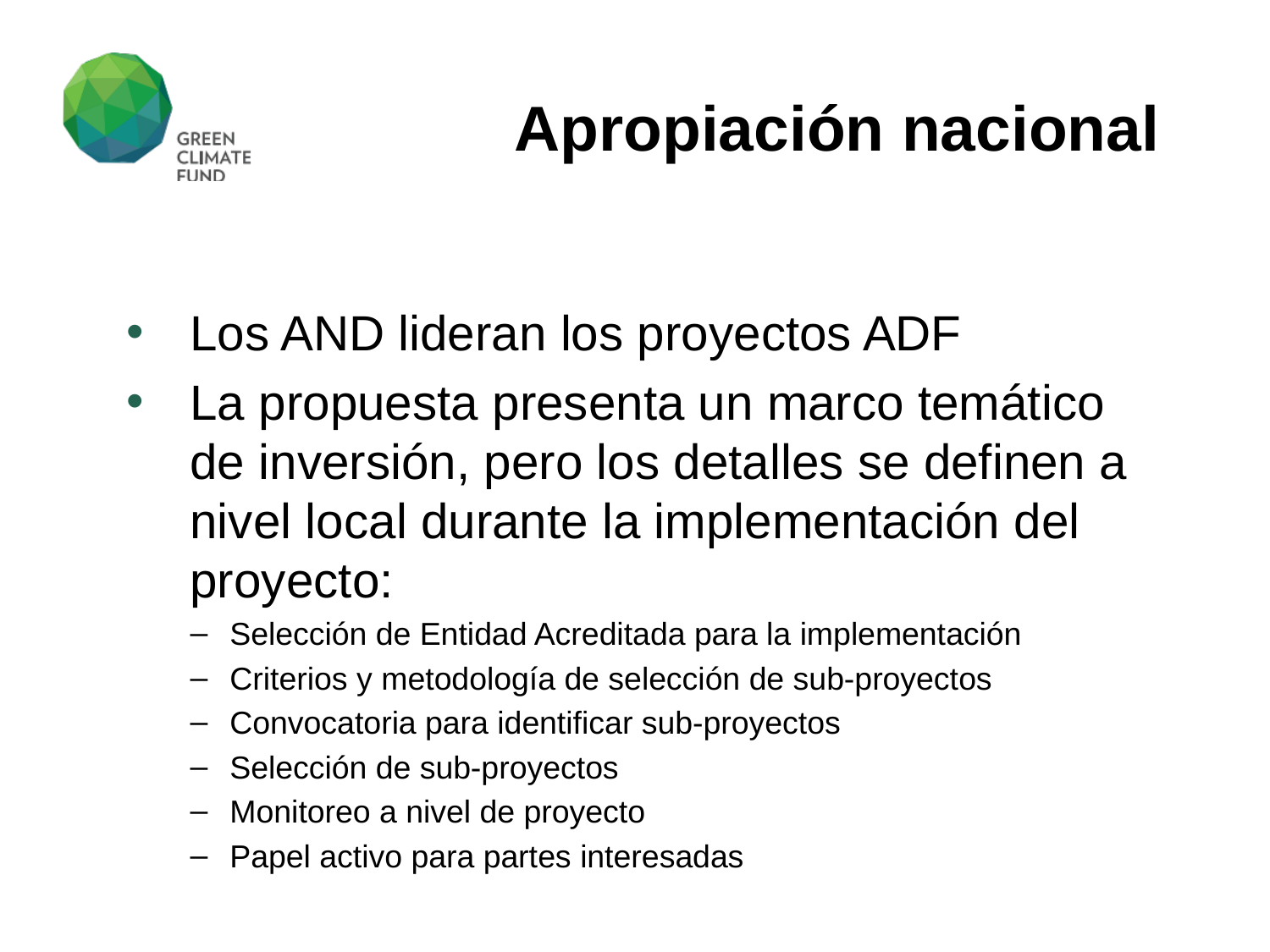

# Apropiación nacional
Los AND lideran los proyectos ADF
La propuesta presenta un marco temático de inversión, pero los detalles se definen a nivel local durante la implementación del proyecto:
Selección de Entidad Acreditada para la implementación
Criterios y metodología de selección de sub-proyectos
Convocatoria para identificar sub-proyectos
Selección de sub-proyectos
Monitoreo a nivel de proyecto
Papel activo para partes interesadas